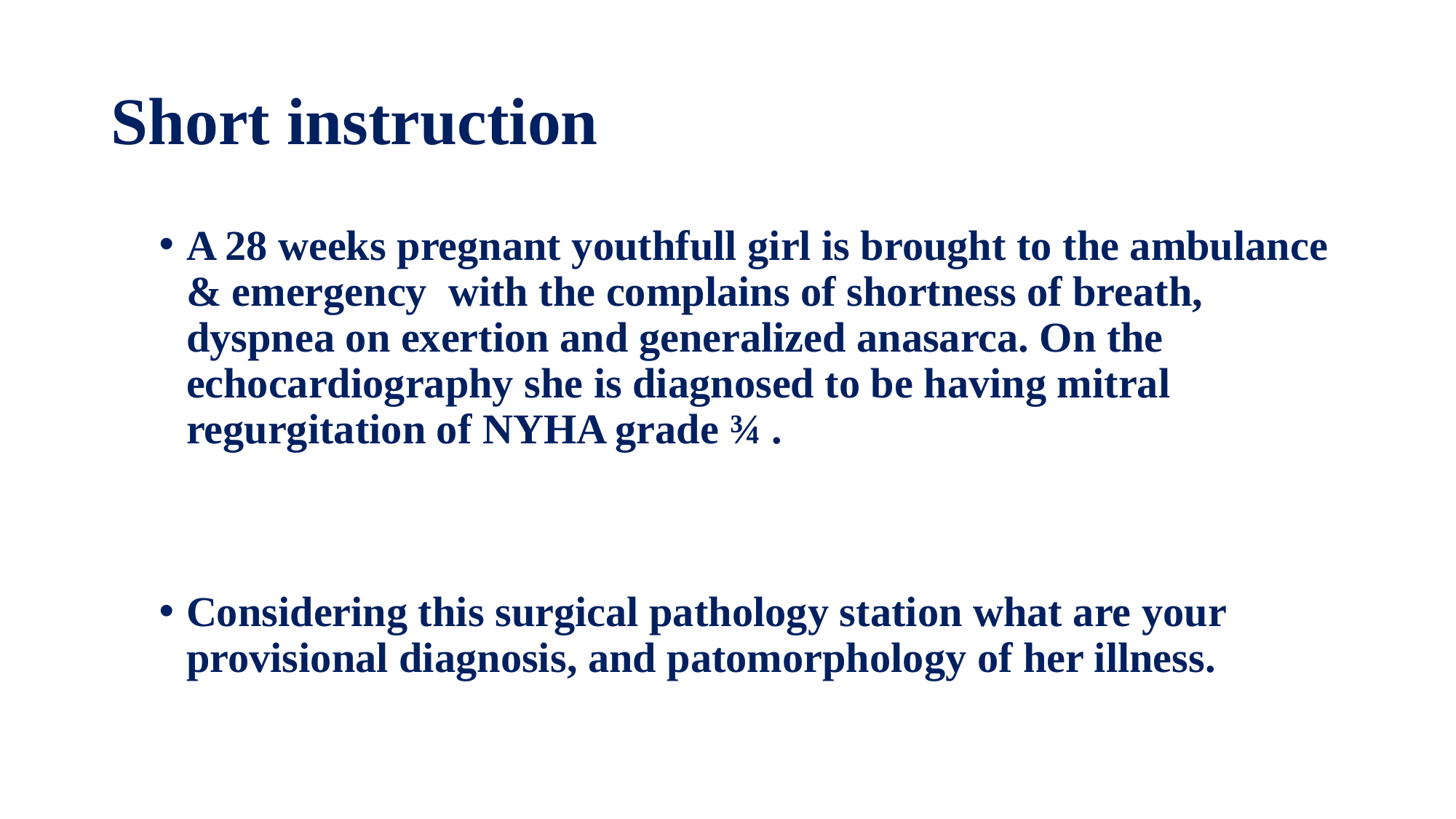

# Short instruction
A 28 weeks pregnant youthfull girl is brought to the ambulance & emergency  with the complains of shortness of breath, dyspnea on exertion and generalized anasarca. On the echocardiography she is diagnosed to be having mitral regurgitation of NYHA grade ¾ .

Considering this surgical pathology station what are your provisional diagnosis, and patomorphology of her illness.